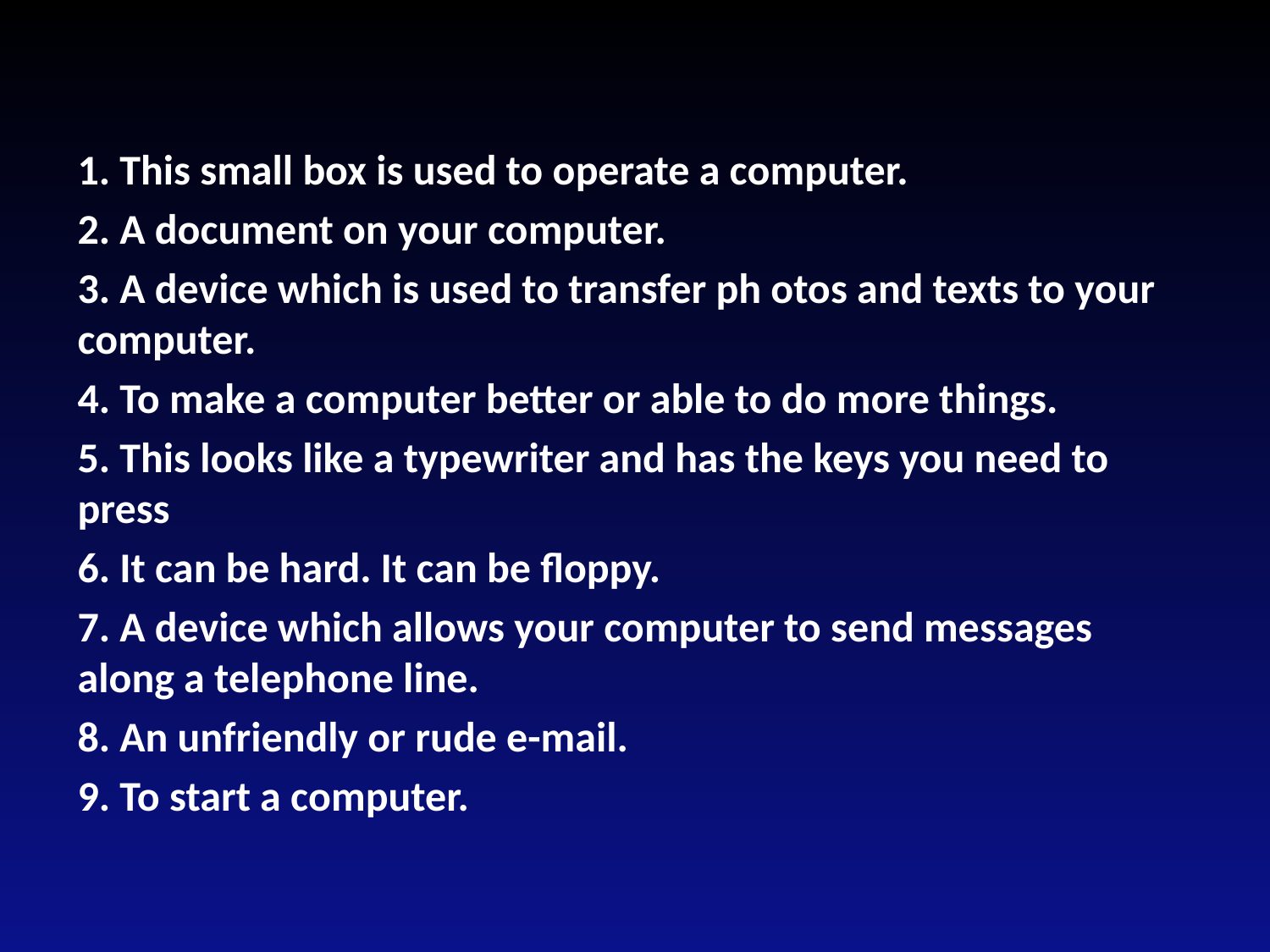

#
1. This small box is used to operate a computer.
2. A document on your computer.
3. A device which is used to transfer ph otos and texts to your computer.
4. To make a computer better or able to do more things.
5. This looks like a typewriter and has the keys you need to press
6. It can be hard. It can be floppy.
7. A device which allows your computer to send messages along a telephone line.
8. An unfriendly or rude e-mail.
9. To start a computer.